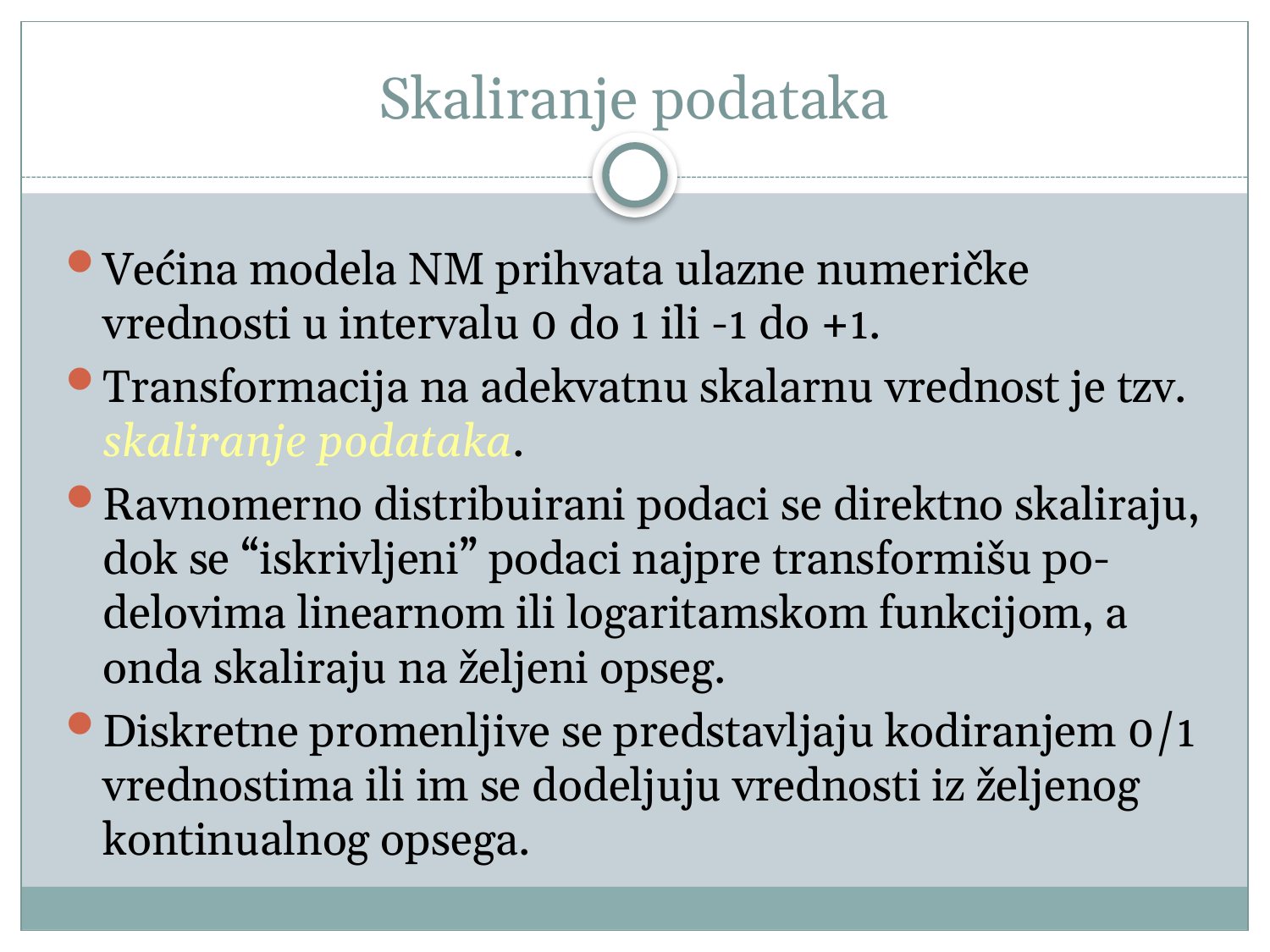

# Skaliranje podataka
Većina modela NM prihvata ulazne numeričke vrednosti u intervalu 0 do 1 ili -1 do +1.
Transformacija na adekvatnu skalarnu vrednost je tzv. skaliranje podataka.
Ravnomerno distribuirani podaci se direktno skaliraju, dok se “iskrivljeni” podaci najpre transformišu po-delovima linearnom ili logaritamskom funkcijom, a onda skaliraju na željeni opseg.
Diskretne promenljive se predstavljaju kodiranjem 0/1 vrednostima ili im se dodeljuju vrednosti iz željenog kontinualnog opsega.